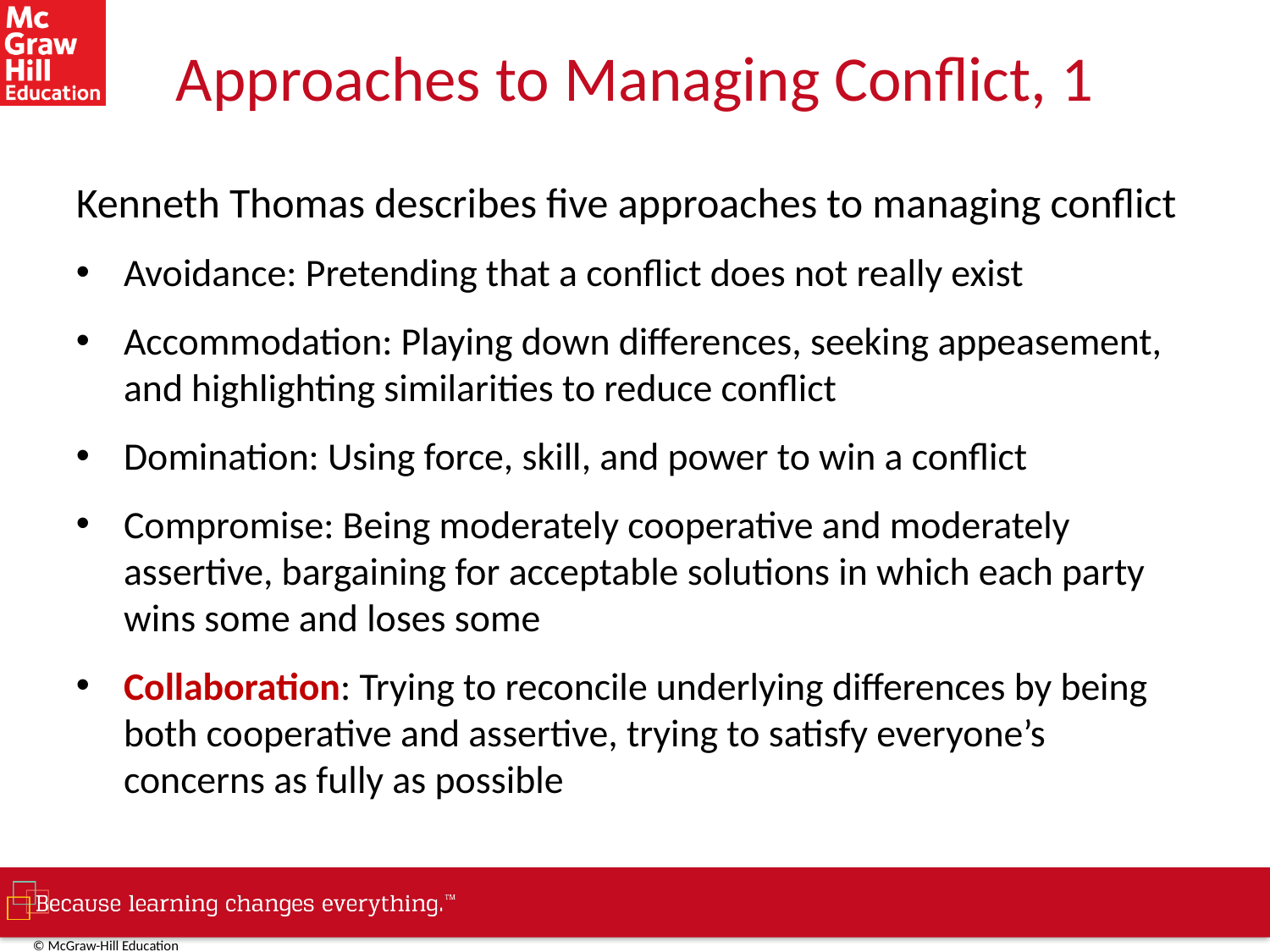

# Approaches to Managing Conflict, 1
Kenneth Thomas describes five approaches to managing conflict
Avoidance: Pretending that a conflict does not really exist
Accommodation: Playing down differences, seeking appeasement, and highlighting similarities to reduce conflict
Domination: Using force, skill, and power to win a conflict
Compromise: Being moderately cooperative and moderately assertive, bargaining for acceptable solutions in which each party wins some and loses some
Collaboration: Trying to reconcile underlying differences by being both cooperative and assertive, trying to satisfy everyone’s concerns as fully as possible